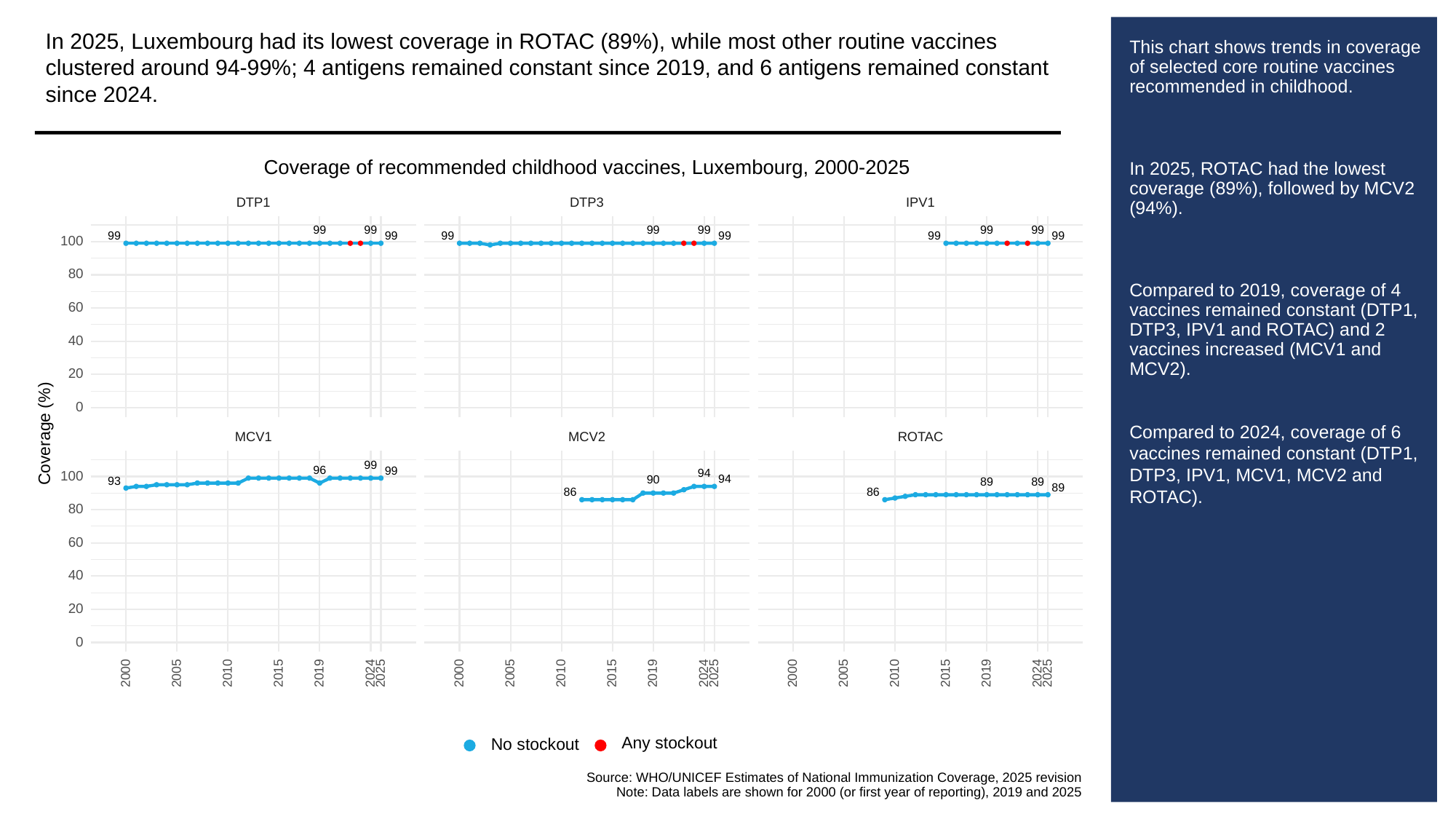

In 2025, Luxembourg had its lowest coverage in ROTAC (89%), while most other routine vaccines clustered around 94-99%; 4 antigens remained constant since 2019, and 6 antigens remained constant since 2024.
# This chart shows trends in coverage of selected core routine vaccines recommended in childhood.

In 2025, ROTAC had the lowest coverage (89%), followed by MCV2 (94%).

Compared to 2019, coverage of 4 vaccines remained constant (DTP1, DTP3, IPV1 and ROTAC) and 2 vaccines increased (MCV1 and MCV2).

Compared to 2024, coverage of 6 vaccines remained constant (DTP1, DTP3, IPV1, MCV1, MCV2 and ROTAC).

Coverage of recommended childhood vaccines, Luxembourg, 2000-2025
DTP3
DTP1
IPV1

99
99
99
99
99
99
99
99
99
99
99
99
100

80

60

40

20

0

Coverage (%)
ROTAC
MCV1
MCV2

99
96
99
94
100
94

90

93
89
89

89

86
86

80

60

40

20

0

2000
2005
2010
2015
2019
2024
2025
2000
2005
2010
2015
2019
2024
2025
2000
2005
2010
2015
2019
2024
2025
Any stockout
No stockout

Source: WHO/UNICEF Estimates of National Immunization Coverage, 2025 revision
Note: Data labels are shown for 2000 (or first year of reporting), 2019 and 2025